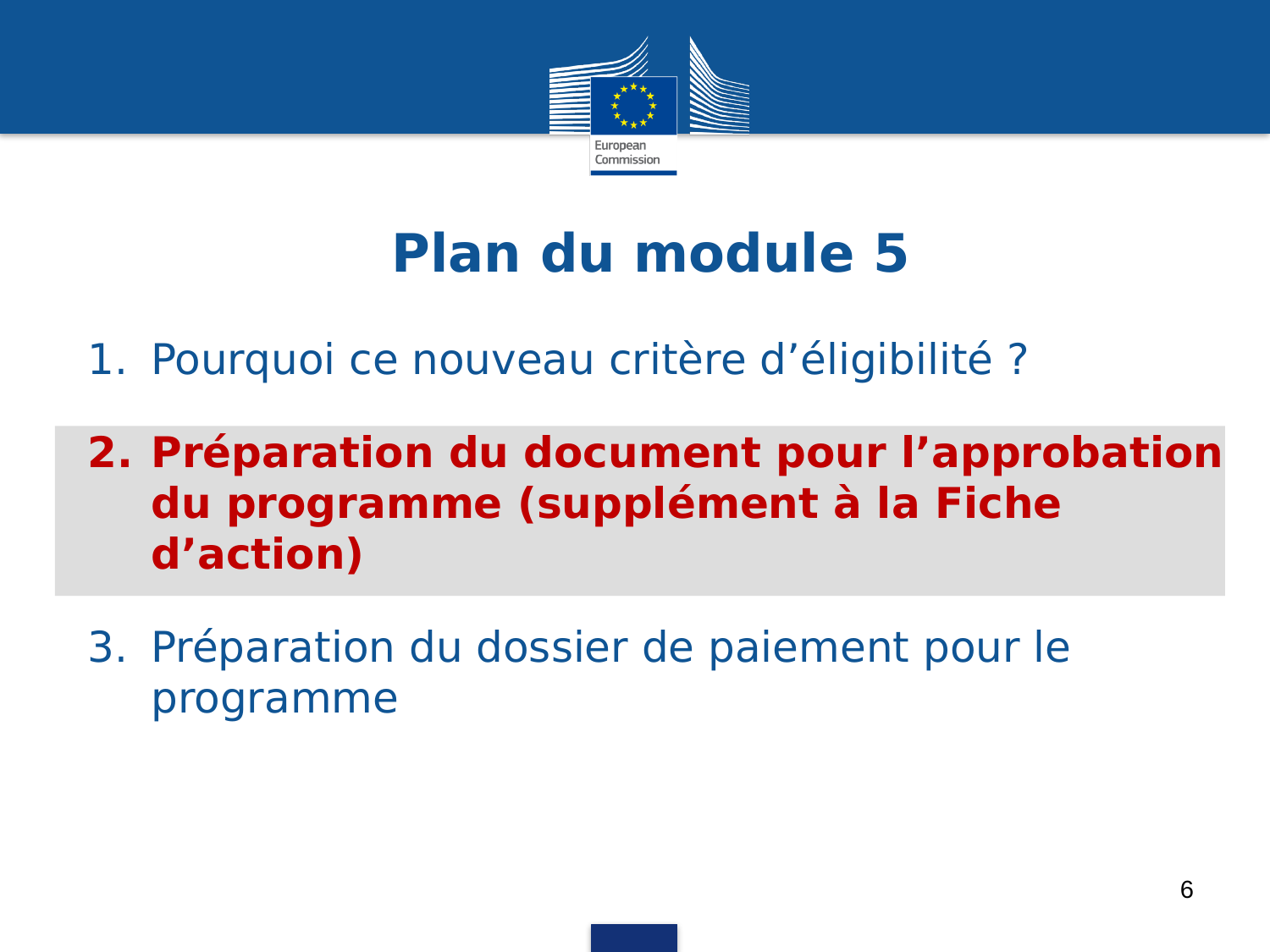

# Plan du module 5
Pourquoi ce nouveau critère d’éligibilité ?
Préparation du document pour l’approbation du programme (supplément à la Fiche d’action)
Préparation du dossier de paiement pour le programme

6